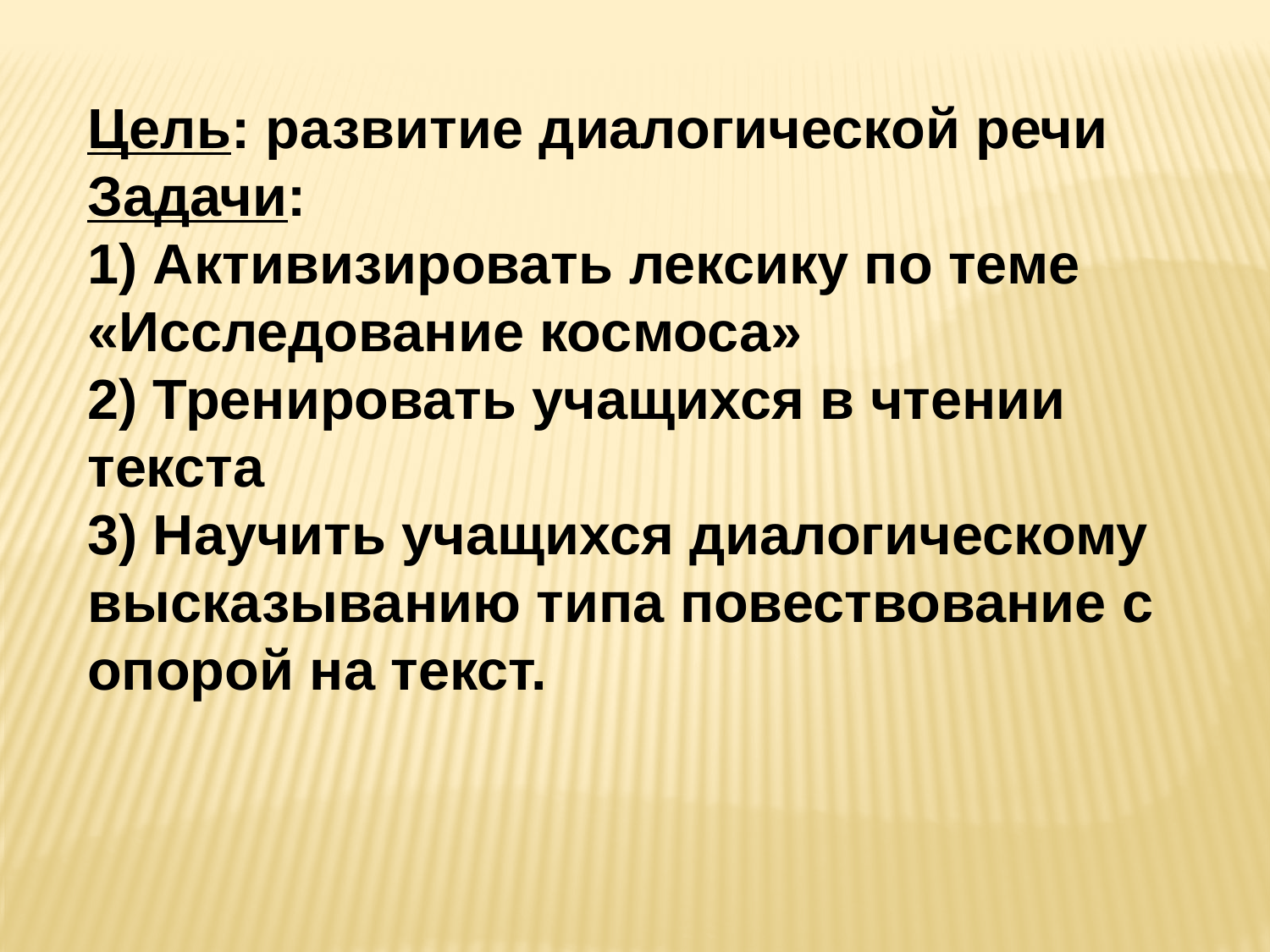

Цель: развитие диалогической речи
Задачи:
1) Активизировать лексику по теме «Исследование космоса»
2) Тренировать учащихся в чтении текста
3) Научить учащихся диалогическому высказыванию типа повествование с опорой на текст.